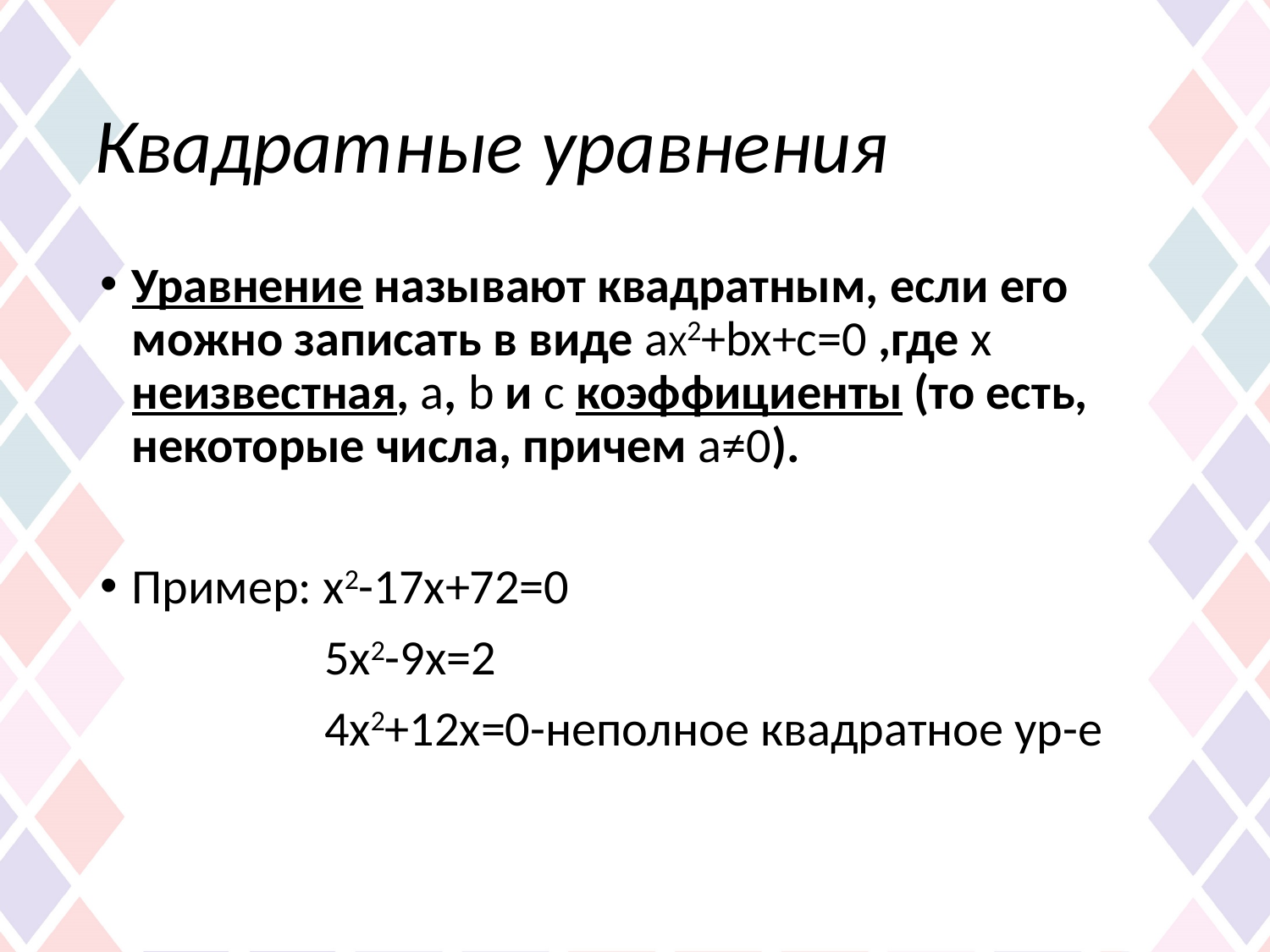

# Квадратные уравнения
Уравнение называют квадратным, если его можно записать в виде aХ2+bx+c=0 ,где x неизвестная, a, b и с коэффициенты (то есть, некоторые числа, причем a≠0).

Пример: х2-17х+72=0
                    5х2-9х=2
                    4х2+12х=0-неполное квадратное ур-е